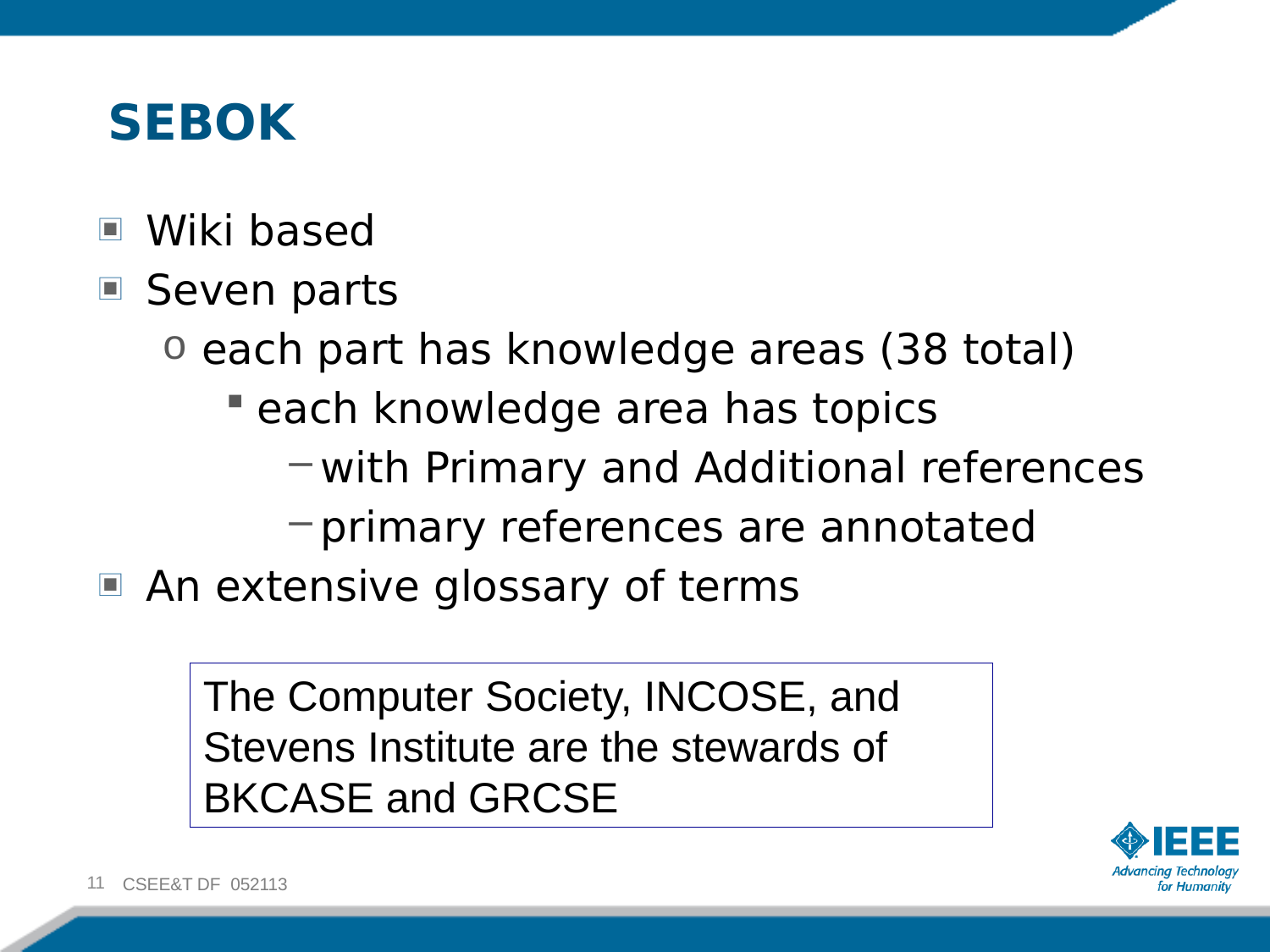

# SEBOK
Wiki based
Seven parts
each part has knowledge areas (38 total)
each knowledge area has topics
with Primary and Additional references
primary references are annotated
An extensive glossary of terms
The Computer Society, INCOSE, and Stevens Institute are the stewards of BKCASE and GRCSE
11